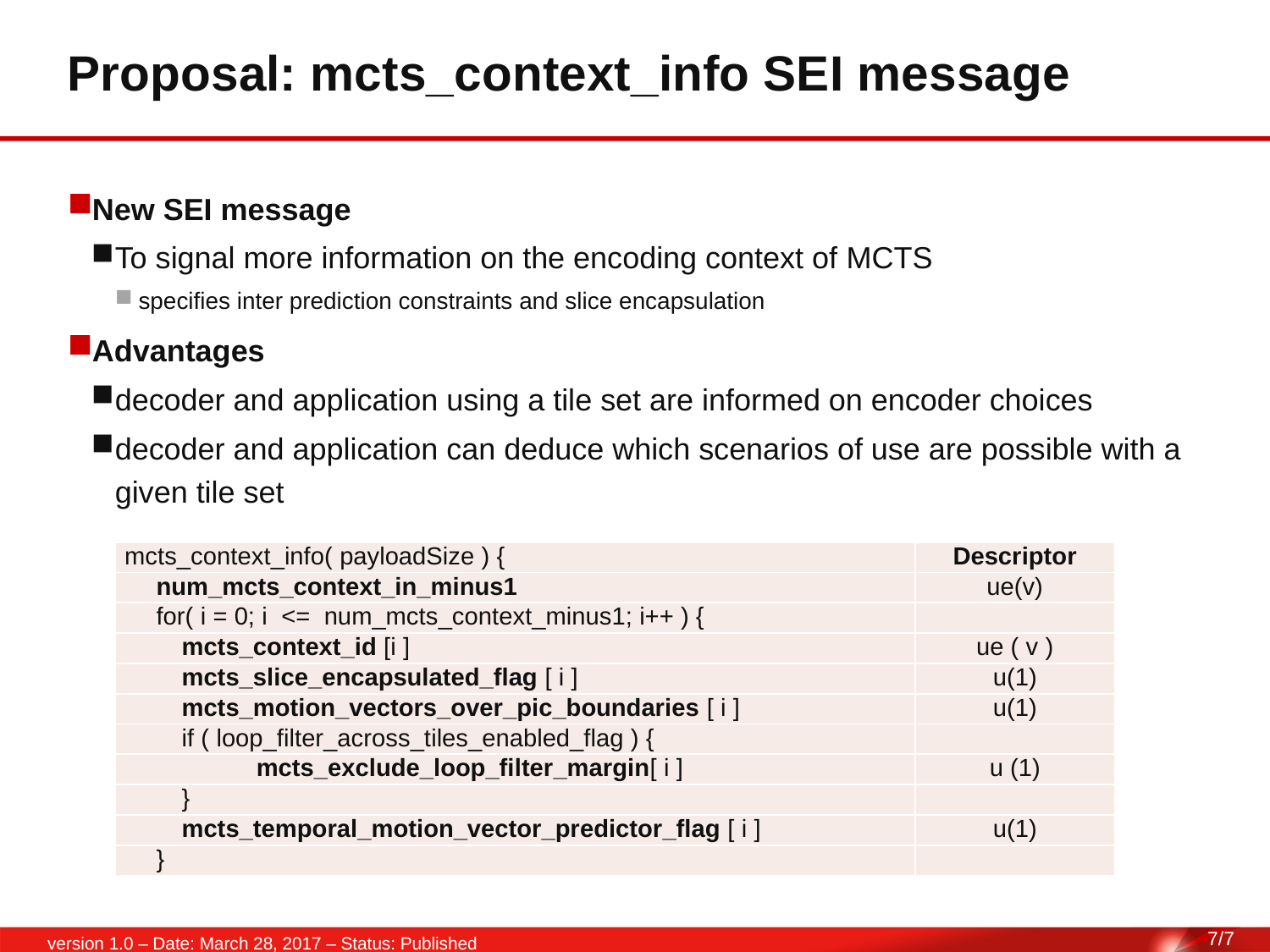

# Proposal: mcts_context_info SEI message
New SEI message
To signal more information on the encoding context of MCTS
specifies inter prediction constraints and slice encapsulation
Advantages
decoder and application using a tile set are informed on encoder choices
decoder and application can deduce which scenarios of use are possible with a given tile set
| mcts\_context\_info( payloadSize ) { | Descriptor |
| --- | --- |
| num\_mcts\_context\_in\_minus1 | ue(v) |
| for( i = 0; i <= num\_mcts\_context\_minus1; i++ ) { |  |
| mcts\_context\_id [i ] | ue ( v ) |
| mcts\_slice\_encapsulated\_flag [ i ] | u(1) |
| mcts\_motion\_vectors\_over\_pic\_boundaries [ i ] | u(1) |
| if ( loop\_filter\_across\_tiles\_enabled\_flag ) { |  |
| mcts\_exclude\_loop\_filter\_margin[ i ] | u (1) |
| } |  |
| mcts\_temporal\_motion\_vector\_predictor\_flag [ i ] | u(1) |
| } |  |
7/7